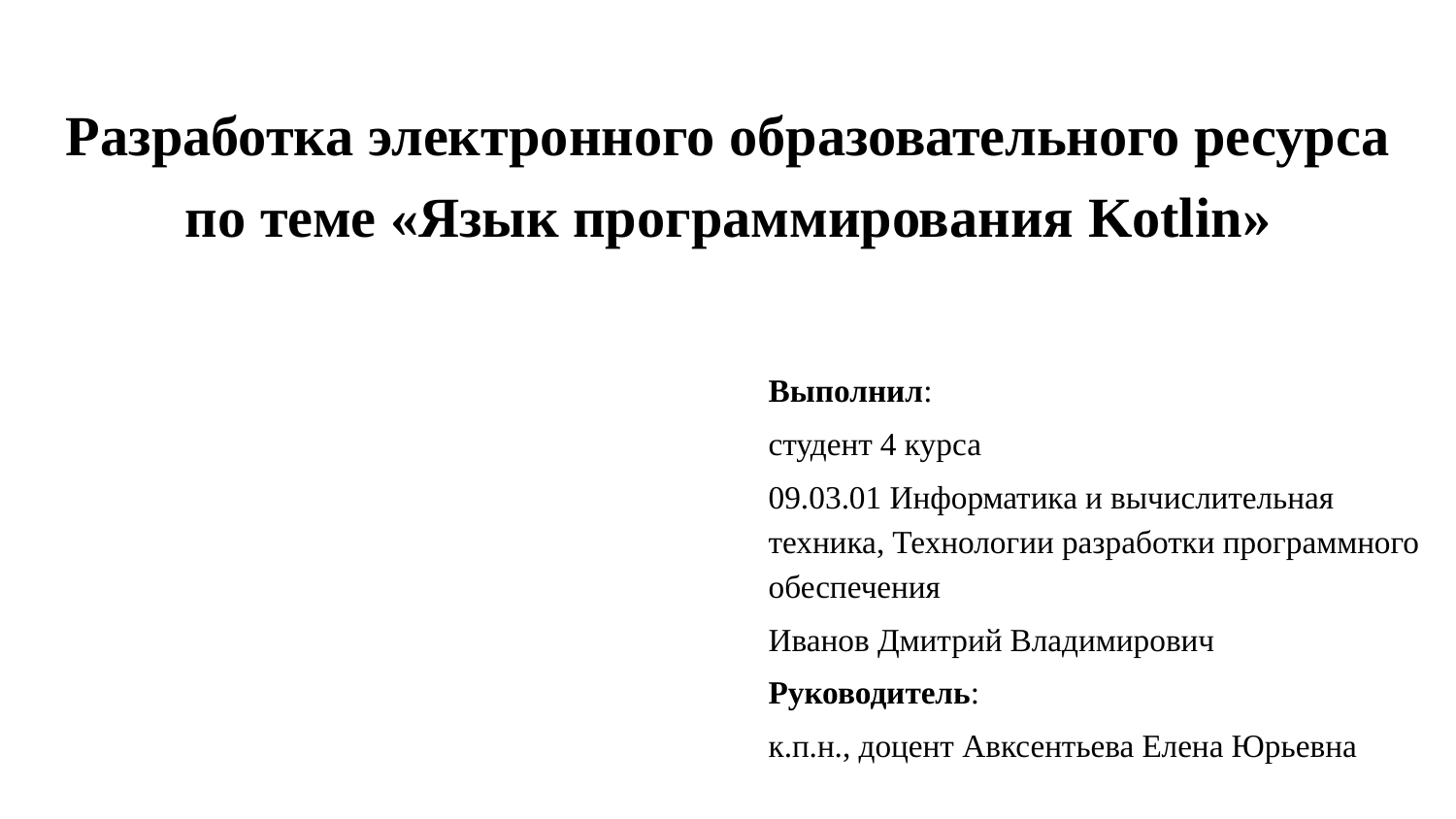

# Разработка электронного образовательного ресурса по теме «Язык программирования Kotlin»
Выполнил:
студент 4 курса
09.03.01 Информатика и вычислительная техника, Технологии разработки программного  обеспечения
Иванов Дмитрий Владимирович
Руководитель:
к.п.н., доцент Авксентьева Елена Юрьевна